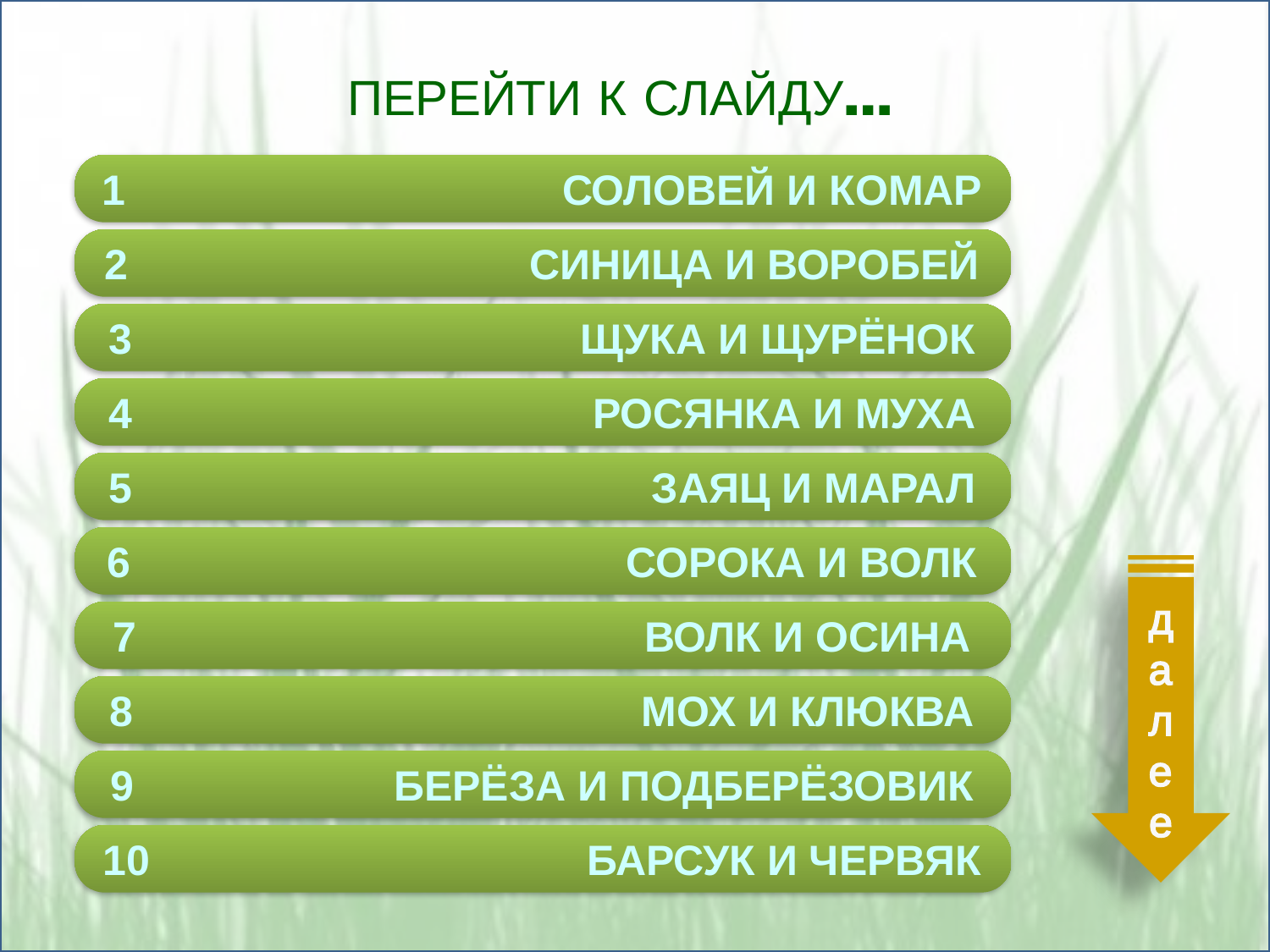

ПЕРЕЙТИ К СЛАЙДУ…
1                                     СОЛОВЕЙ И КОМАР
2                                  СИНИЦА И ВОРОБЕЙ
3                                      ЩУКА И ЩУРЁНОК
4                                       РОСЯНКА И МУХА
5                                            ЗАЯЦ И МАРАЛ
6                                          СОРОКА И ВОЛК
далее
7                                           ВОЛК И ОСИНА

8                                           МОХ И КЛЮКВА
9                      БЕРЁЗА И ПОДБЕРЁЗОВИК
10                                     БАРСУК И ЧЕРВЯК